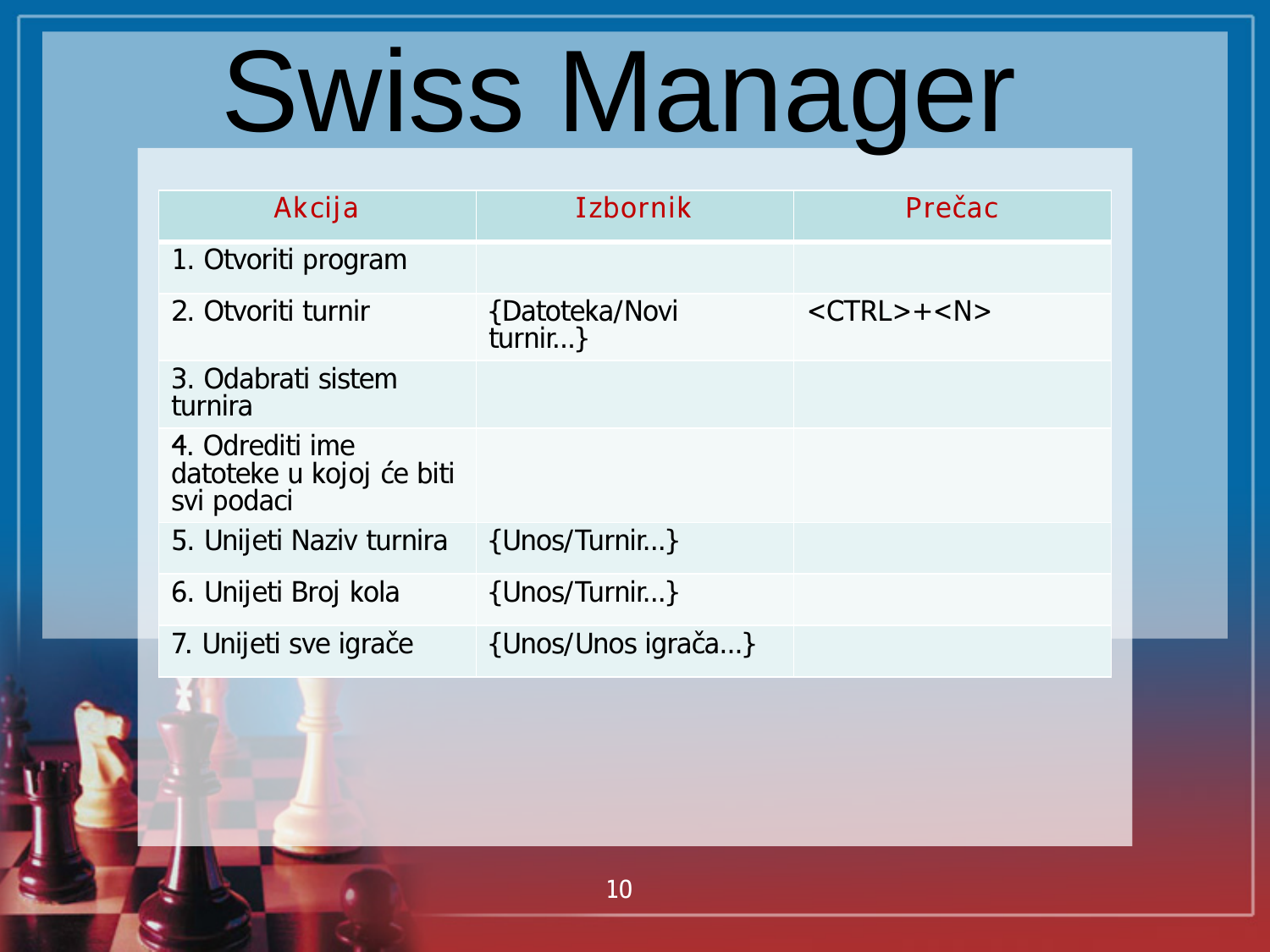

# Swiss Manager
| Akcija | Izbornik | Prečac |
| --- | --- | --- |
| 1. Otvoriti program |  |  |
| 2. Otvoriti turnir | {Datoteka/Novi turnir…} | <CTRL>+<N> |
| 3. Odabrati sistem turnira |  |  |
| 4. Odrediti ime datoteke u kojoj će biti svi podaci |  |  |
| 5. Unijeti Naziv turnira | {Unos/Turnir…} |  |
| 6. Unijeti Broj kola | {Unos/Turnir…} |  |
| 7. Unijeti sve igrače | {Unos/Unos igrača…} |  |
10